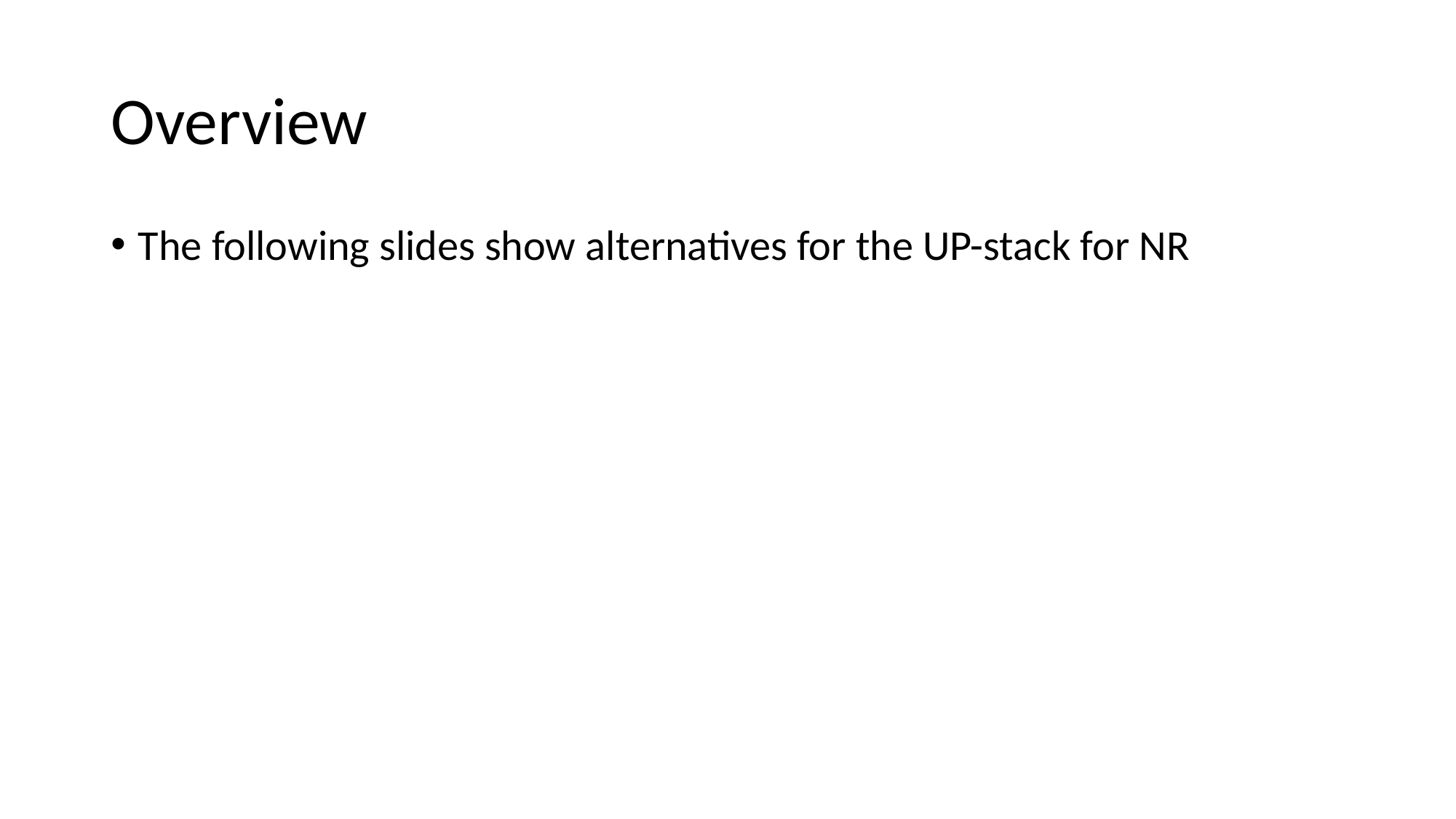

# Overview
The following slides show alternatives for the UP-stack for NR